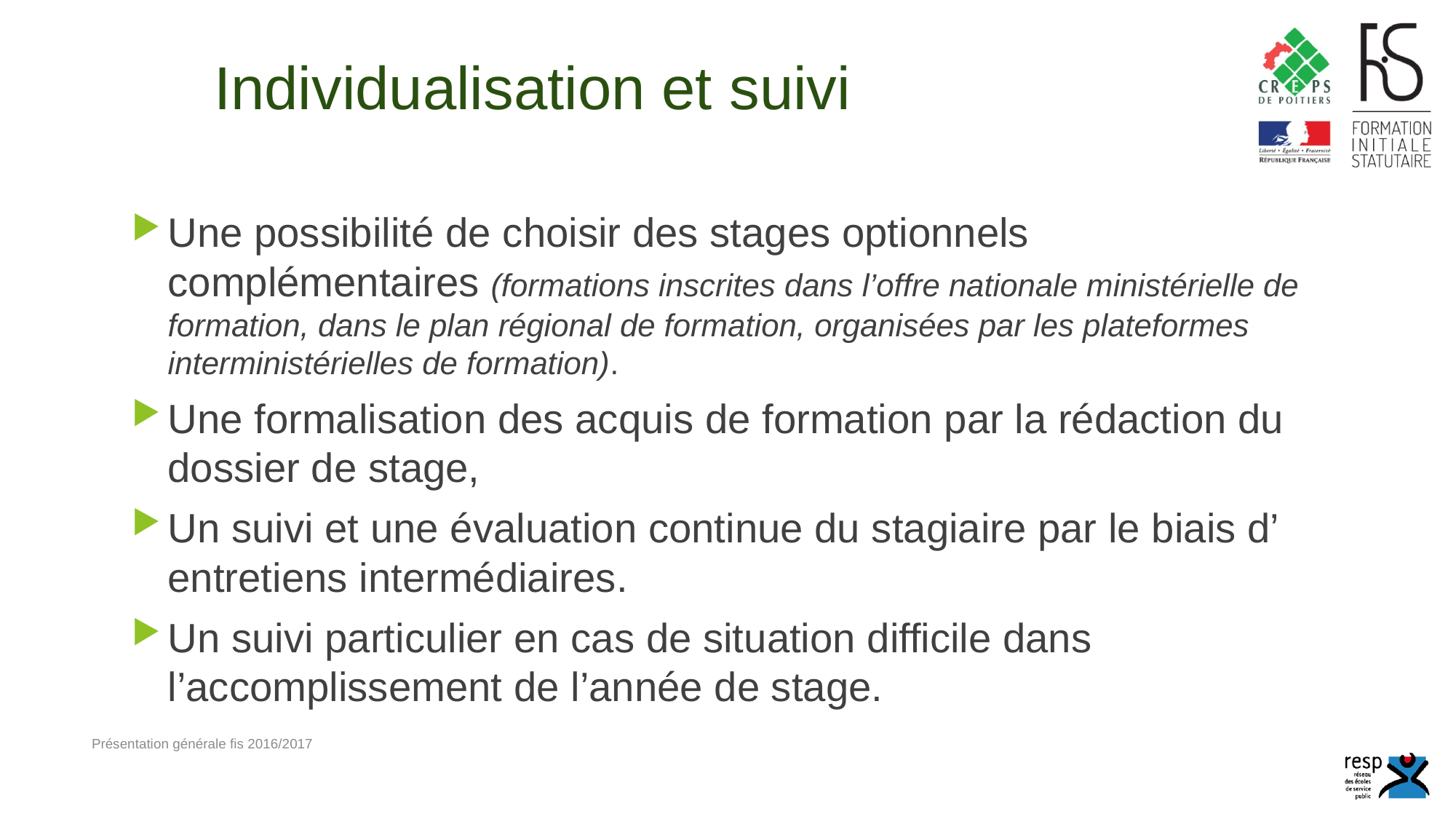

# Individualisation et suivi
Une possibilité de choisir des stages optionnels complémentaires (formations inscrites dans l’offre nationale ministérielle de formation, dans le plan régional de formation, organisées par les plateformes interministérielles de formation).
Une formalisation des acquis de formation par la rédaction du dossier de stage,
Un suivi et une évaluation continue du stagiaire par le biais d’ entretiens intermédiaires.
Un suivi particulier en cas de situation difficile dans l’accomplissement de l’année de stage.

Présentation générale fis 2016/2017